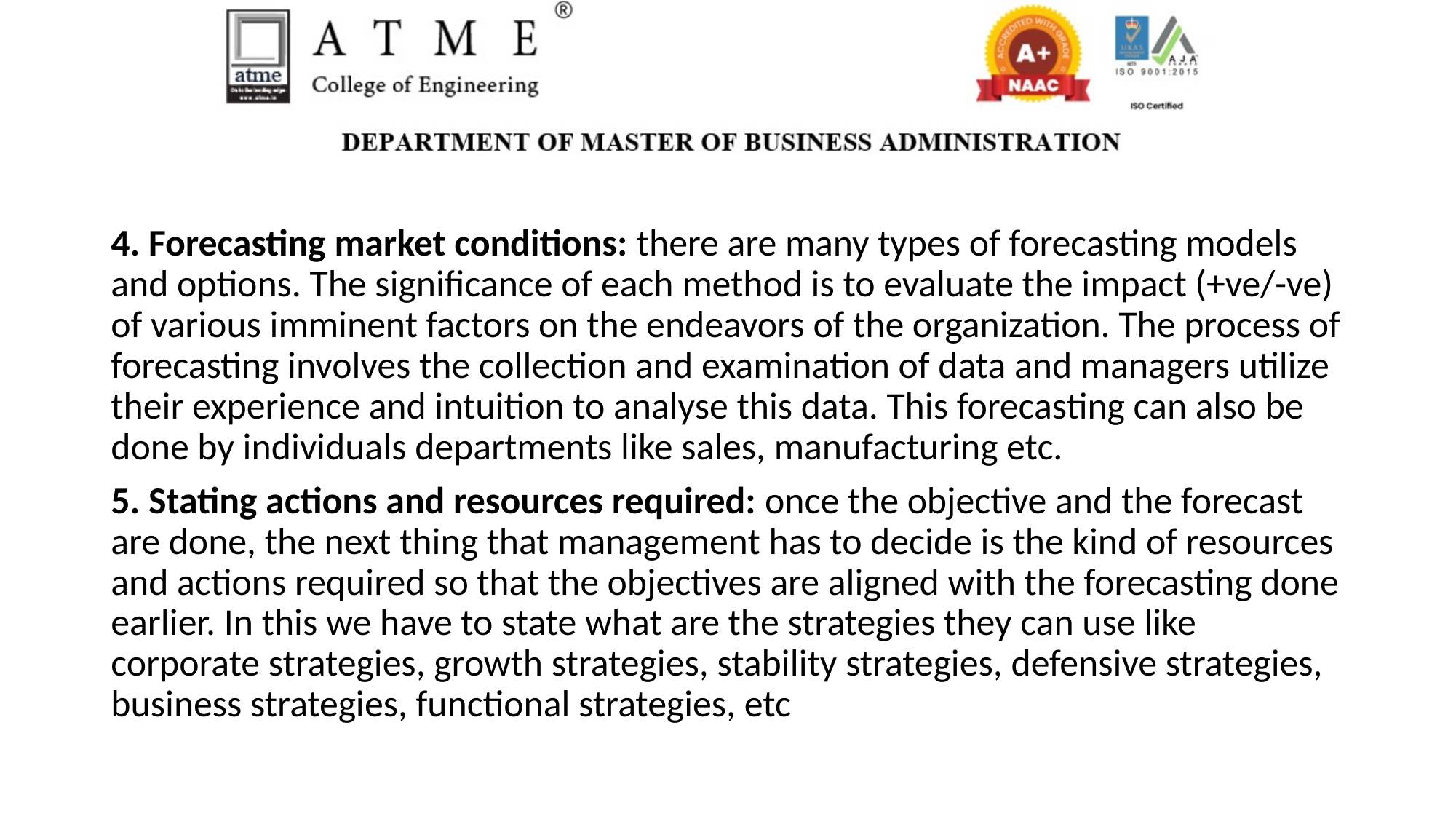

4. Forecasting market conditions: there are many types of forecasting models and options. The significance of each method is to evaluate the impact (+ve/-ve) of various imminent factors on the endeavors of the organization. The process of forecasting involves the collection and examination of data and managers utilize their experience and intuition to analyse this data. This forecasting can also be done by individuals departments like sales, manufacturing etc.
5. Stating actions and resources required: once the objective and the forecast are done, the next thing that management has to decide is the kind of resources and actions required so that the objectives are aligned with the forecasting done earlier. In this we have to state what are the strategies they can use like corporate strategies, growth strategies, stability strategies, defensive strategies, business strategies, functional strategies, etc